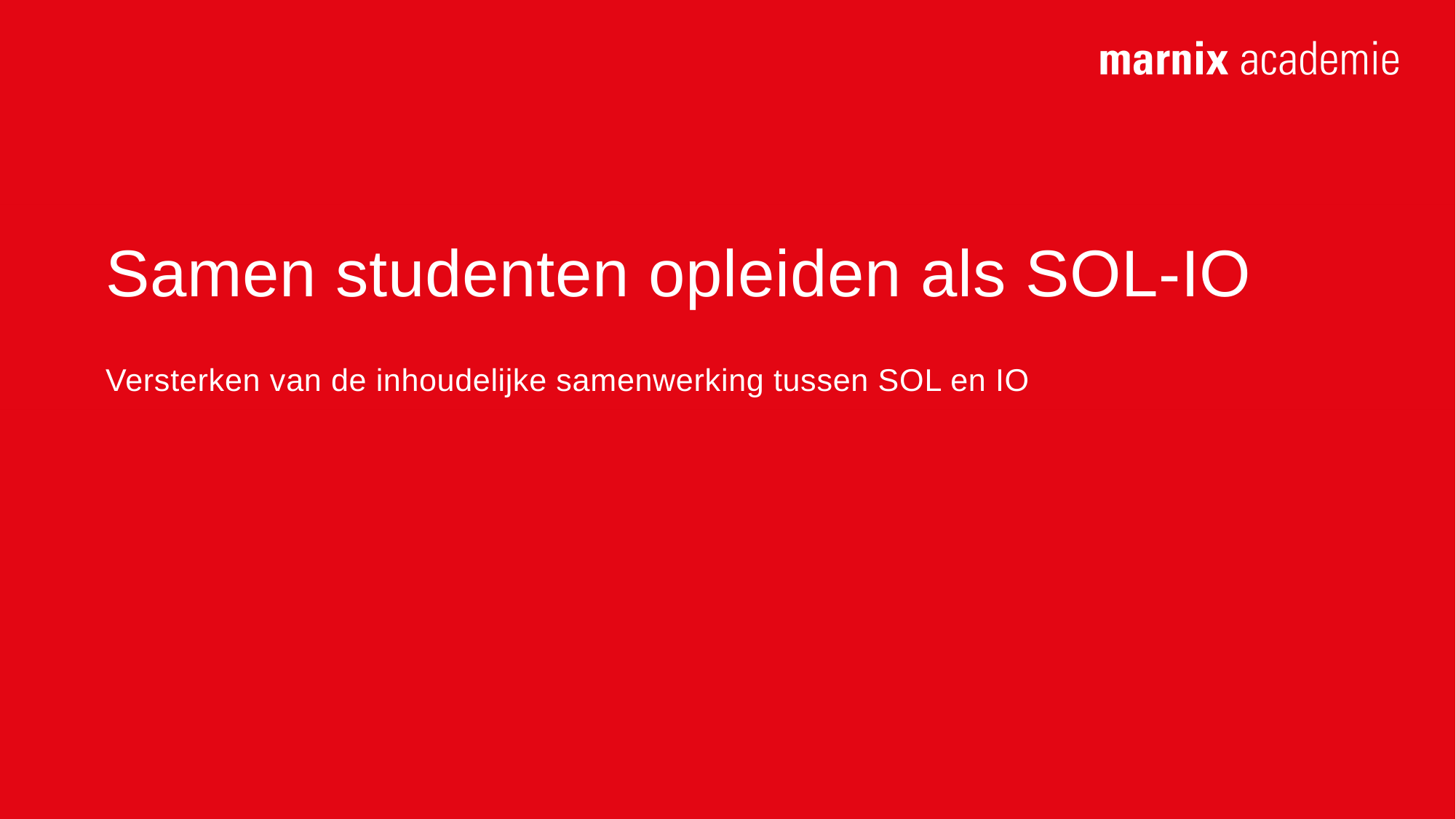

# Samen studenten opleiden als SOL-IO Versterken van de inhoudelijke samenwerking tussen SOL en IO